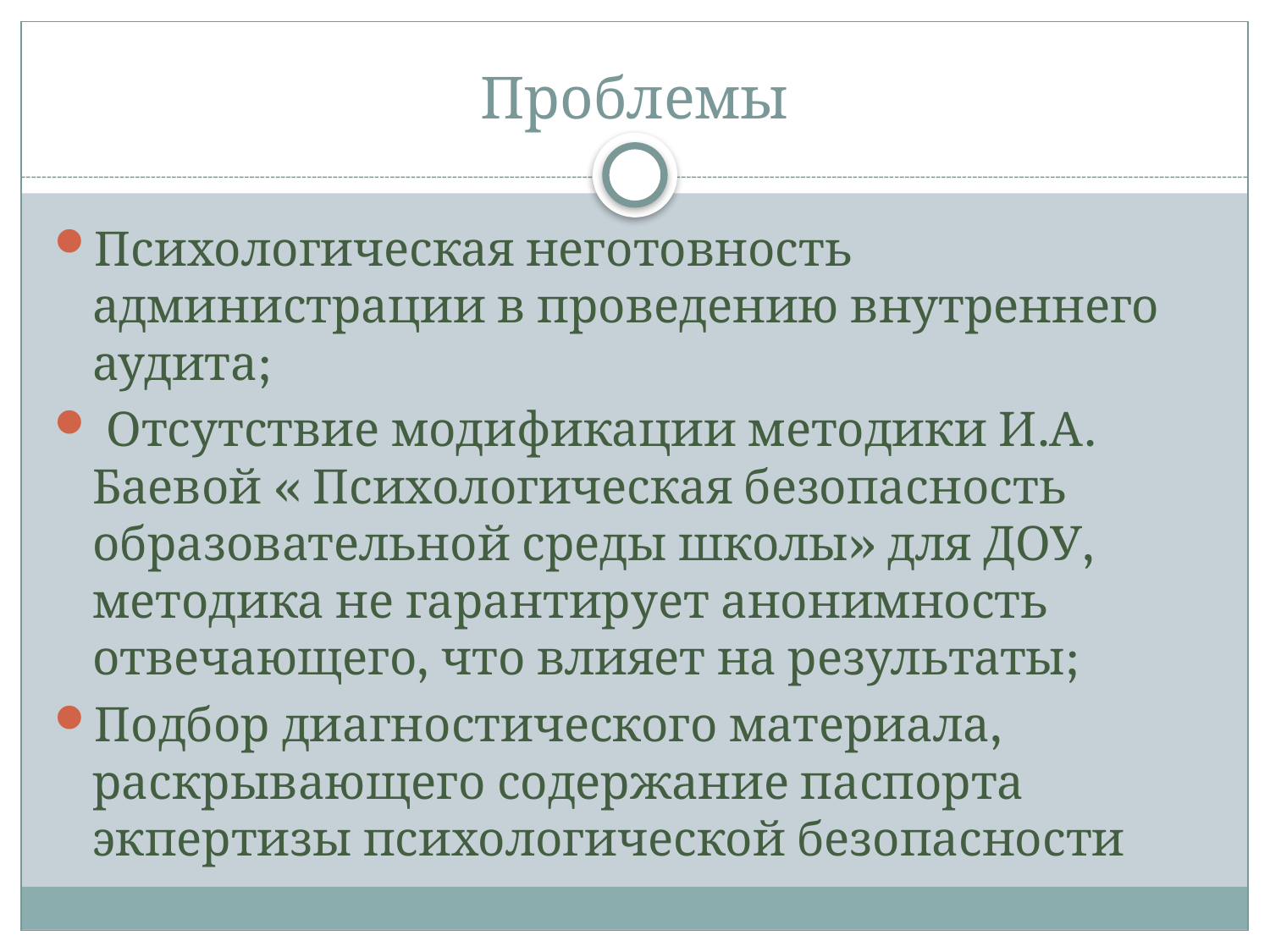

# Проблемы
Психологическая неготовность администрации в проведению внутреннего аудита;
 Отсутствие модификации методики И.А. Баевой « Психологическая безопасность образовательной среды школы» для ДОУ, методика не гарантирует анонимность отвечающего, что влияет на результаты;
Подбор диагностического материала, раскрывающего содержание паспорта экпертизы психологической безопасности